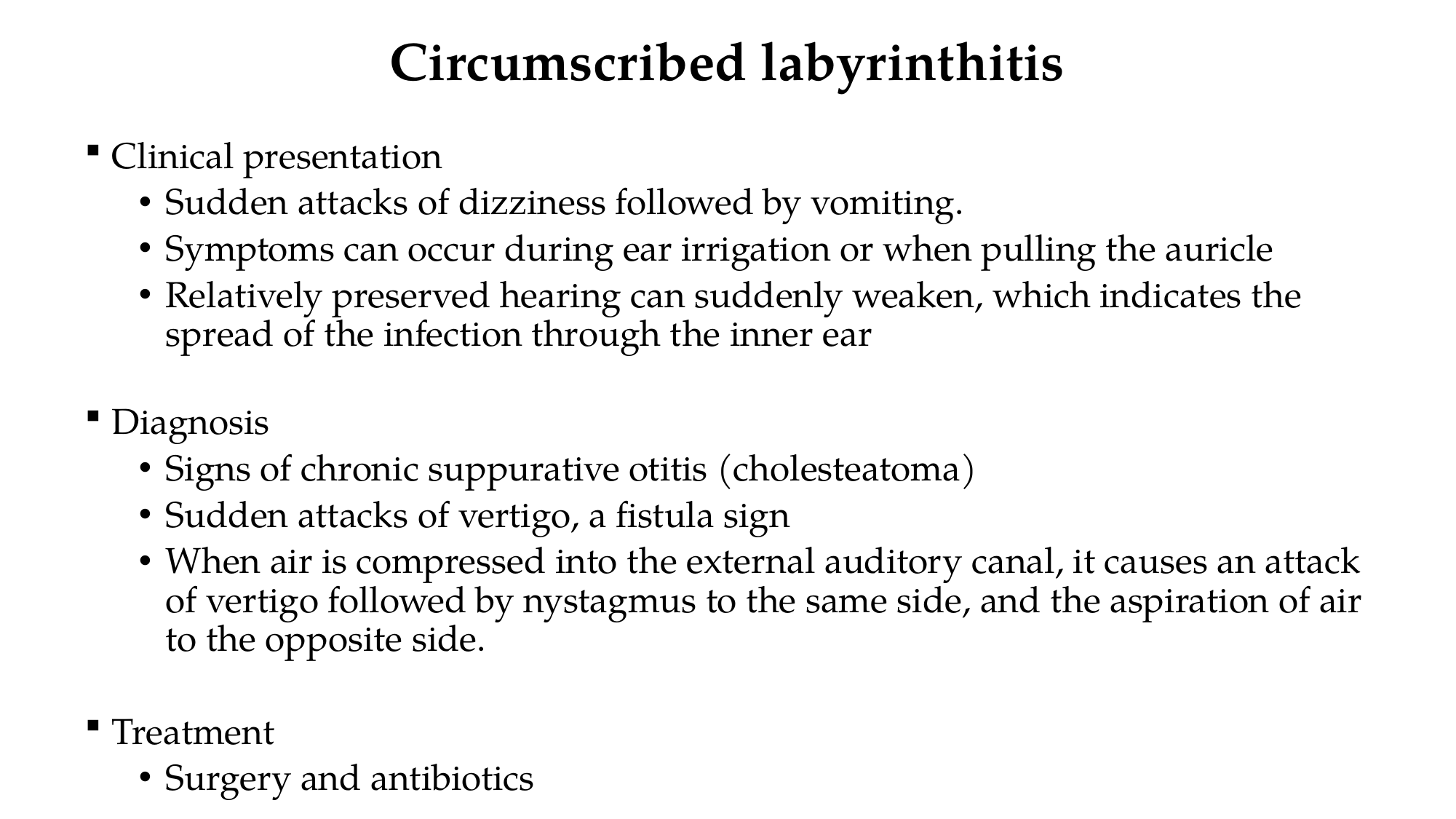

Circumscribed labyrinthitis
Clinical presentation
Sudden attacks of dizziness followed by vomiting.
Symptoms can occur during ear irrigation or when pulling the auricle
Relatively preserved hearing can suddenly weaken, which indicates the spread of the infection through the inner ear

Diagnosis
Signs of chronic suppurative otitis (cholesteatoma)
Sudden attacks of vertigo, a fistula sign
When air is compressed into the external auditory canal, it causes an attack of vertigo followed by nystagmus to the same side, and the aspiration of air to the opposite side.

Treatment
Surgery and antibiotics